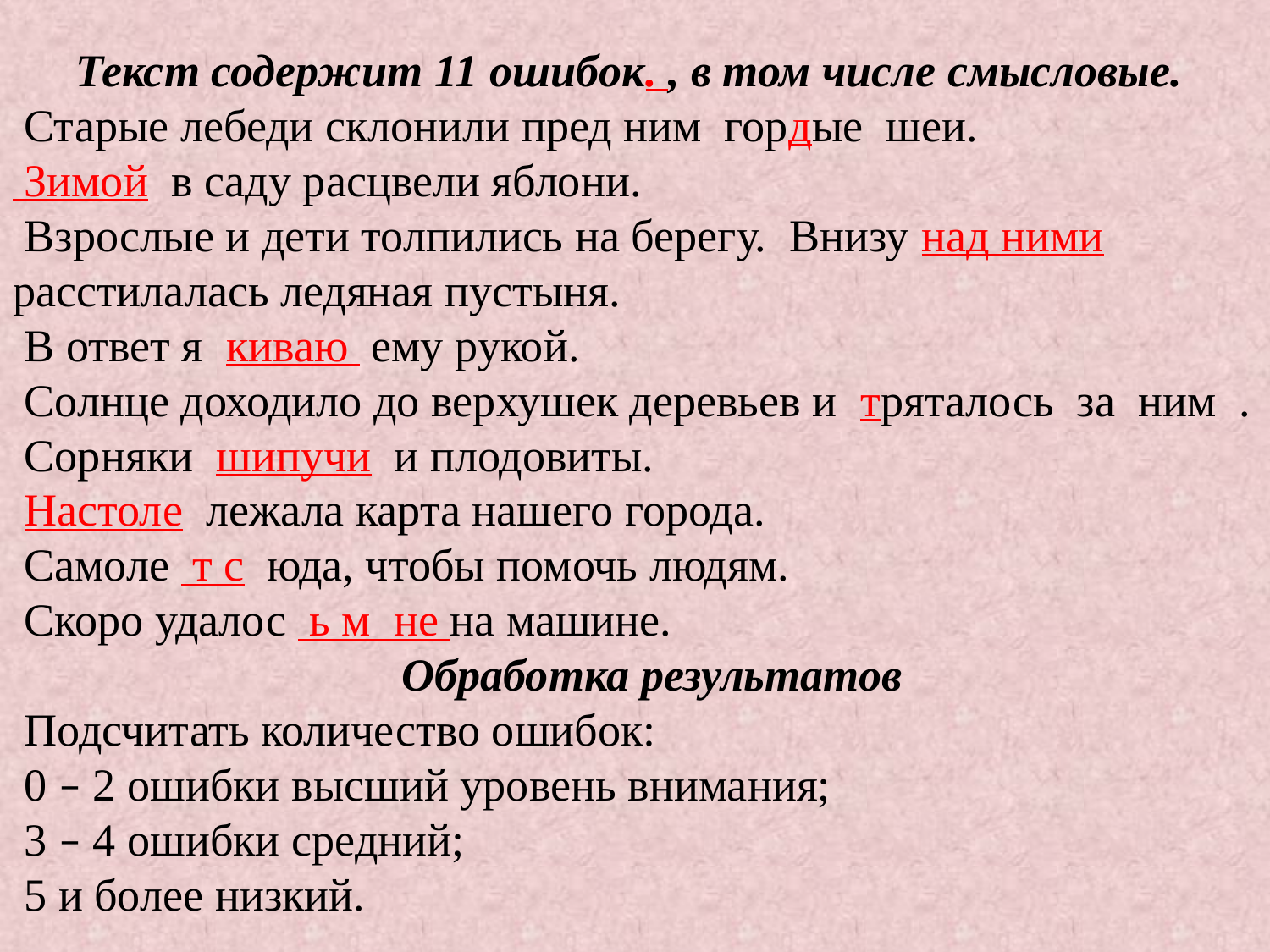

Текст содержит 11 ошибок. , в том числе смысловые.
 Старые лебеди склонили пред ним  гордые  шеи.
 Зимой  в саду расцвели яблони.
 Взрослые и дети толпились на берегу.  Внизу над ними  расстилалась ледяная пустыня.
 В ответ я  киваю  ему рукой.
 Солнце доходило до верхушек деревьев и  тряталось  за  ним  .
 Сорняки  шипучи  и плодовиты.
 Настоле  лежала карта нашего города.
 Самоле  т с  юда, чтобы помочь людям.
 Скоро удалос  ь м  не на машине.
    Обработка результатов
 Подсчитать количество ошибок:
 0 – 2 ошибки высший уровень внимания;
 3 – 4 ошибки средний;
 5 и более низкий.